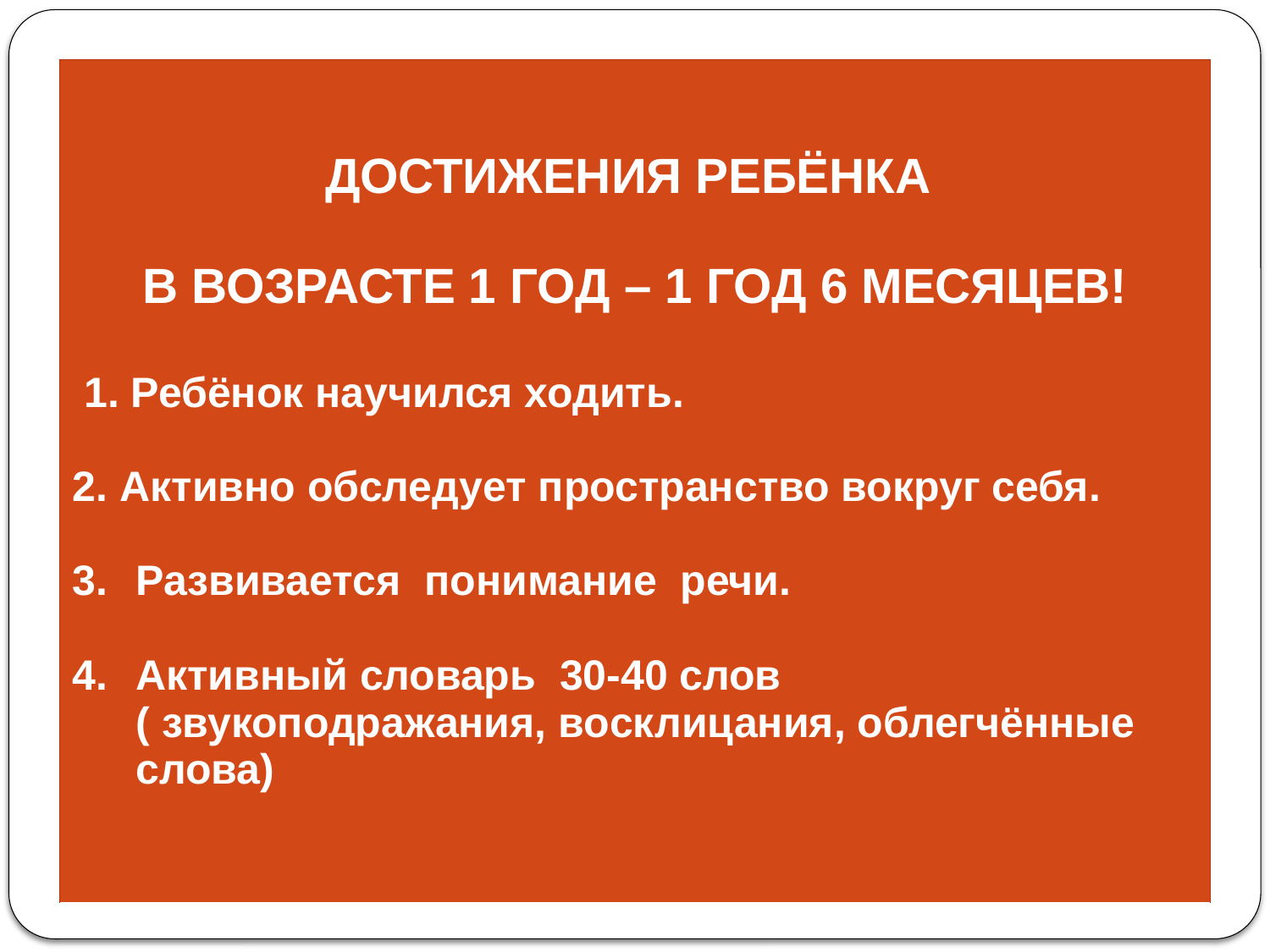

| ДОСТИЖЕНИЯ РЕБЁНКА В ВОЗРАСТЕ 1 ГОД – 1 ГОД 6 МЕСЯЦЕВ! 1. Ребёнок научился ходить. Активно обследует пространство вокруг себя. Развивается понимание речи. Активный словарь 30-40 слов ( звукоподражания, восклицания, облегчённые слова) |
| --- |